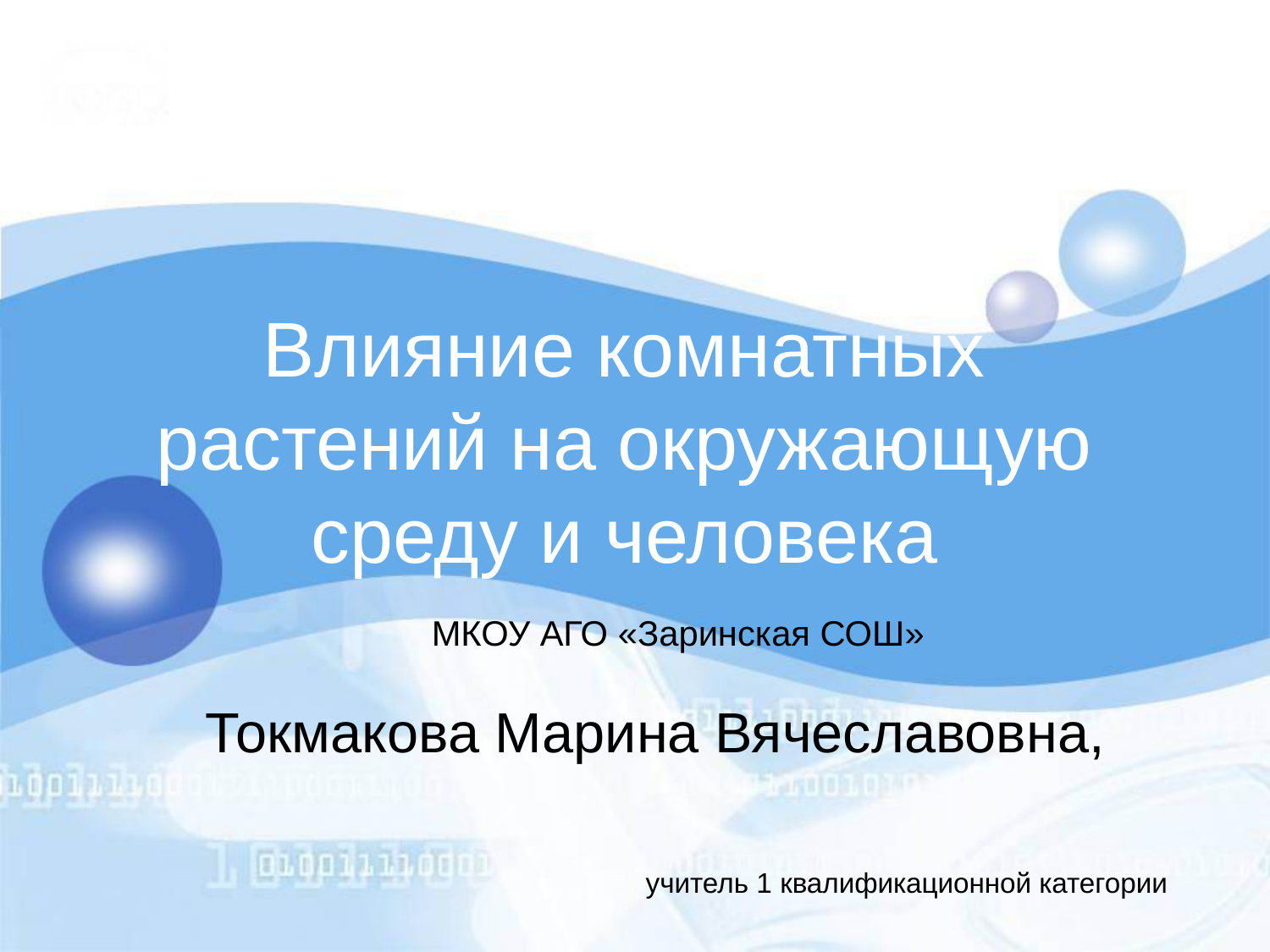

# Влияние комнатных растений на окружающую среду и человека
МКОУ АГО «Заринская СОШ»

Токмакова Марина Вячеславовна,

учитель 1 квалификационной категории